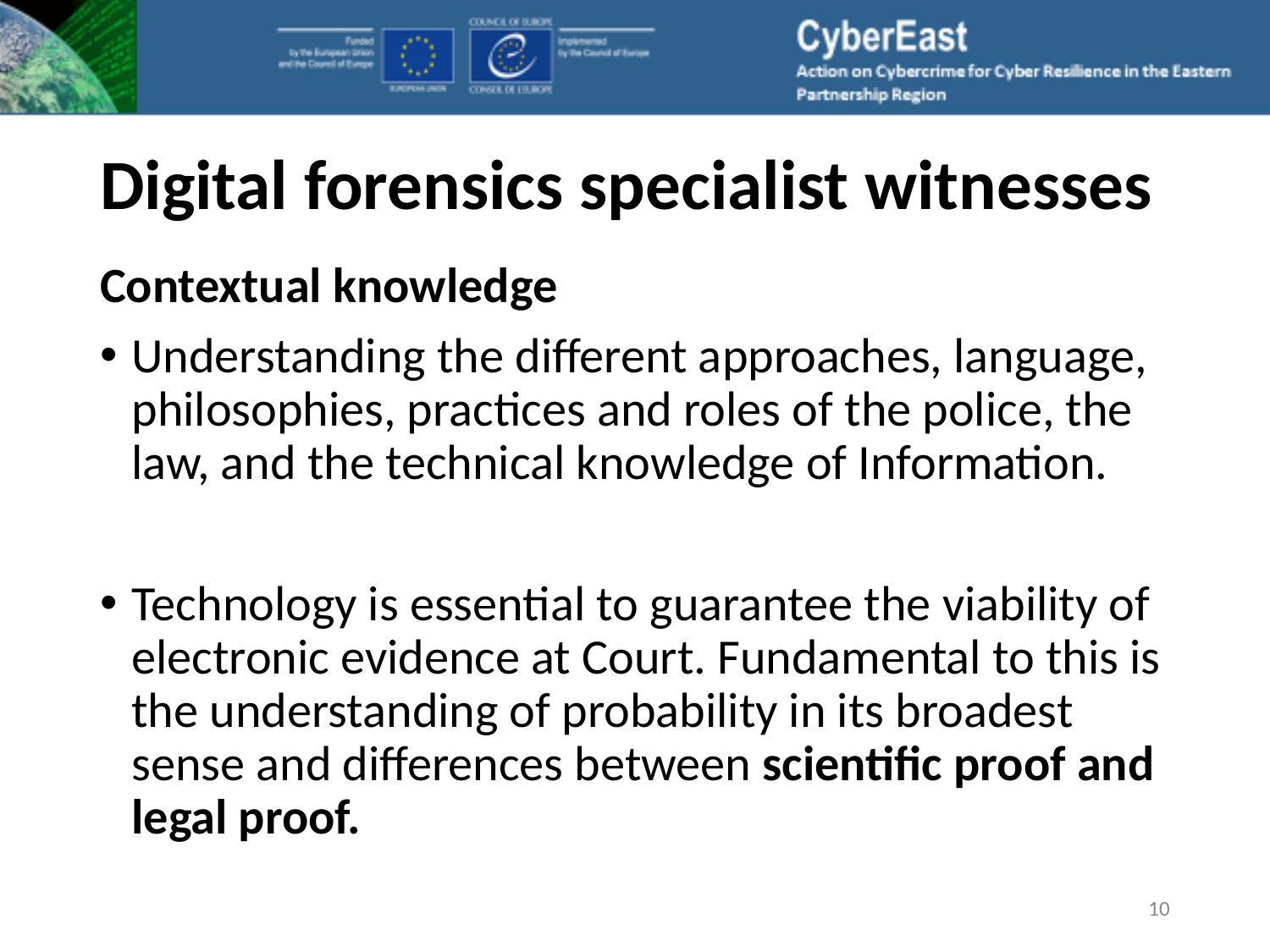

# Digital forensics specialist witnesses
Contextual knowledge
Understanding the different approaches, language, philosophies, practices and roles of the police, the law, and the technical knowledge of Information.

Technology is essential to guarantee the viability of electronic evidence at Court. Fundamental to this is the understanding of probability in its broadest sense and differences between scientific proof and legal proof.

10